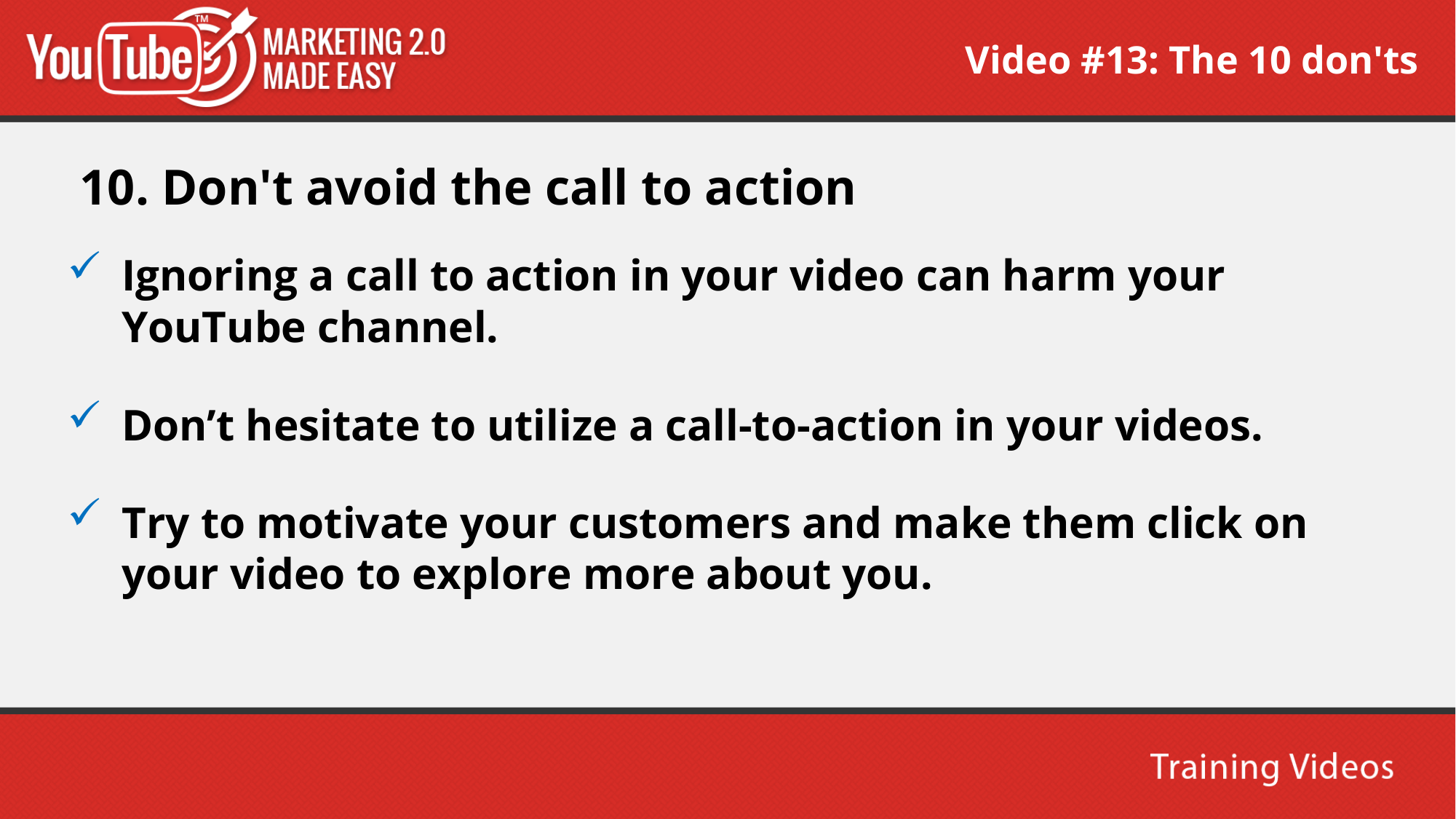

Video #13: The 10 don'ts
 10. Don't avoid the call to action
Ignoring a call to action in your video can harm your YouTube channel.
Don’t hesitate to utilize a call-to-action in your videos.
Try to motivate your customers and make them click on your video to explore more about you.